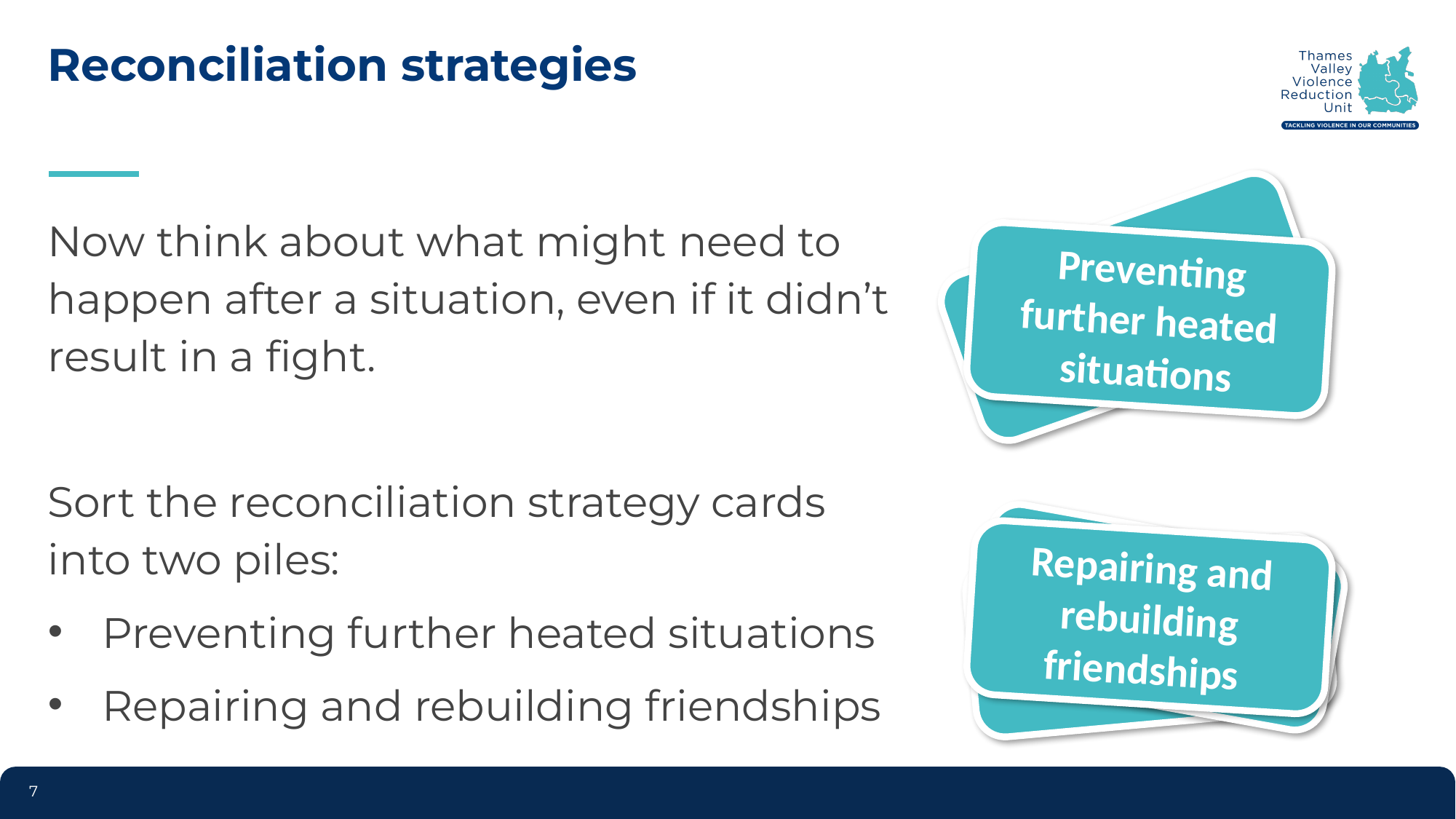

# Reconciliation strategies
Now think about what might need to happen after a situation, even if it didn’t result in a fight.

Sort the reconciliation strategy cards into two piles:
Preventing further heated situations
Repairing and rebuilding friendships

Preventing further heated situations
Repairing and rebuilding friendships

7